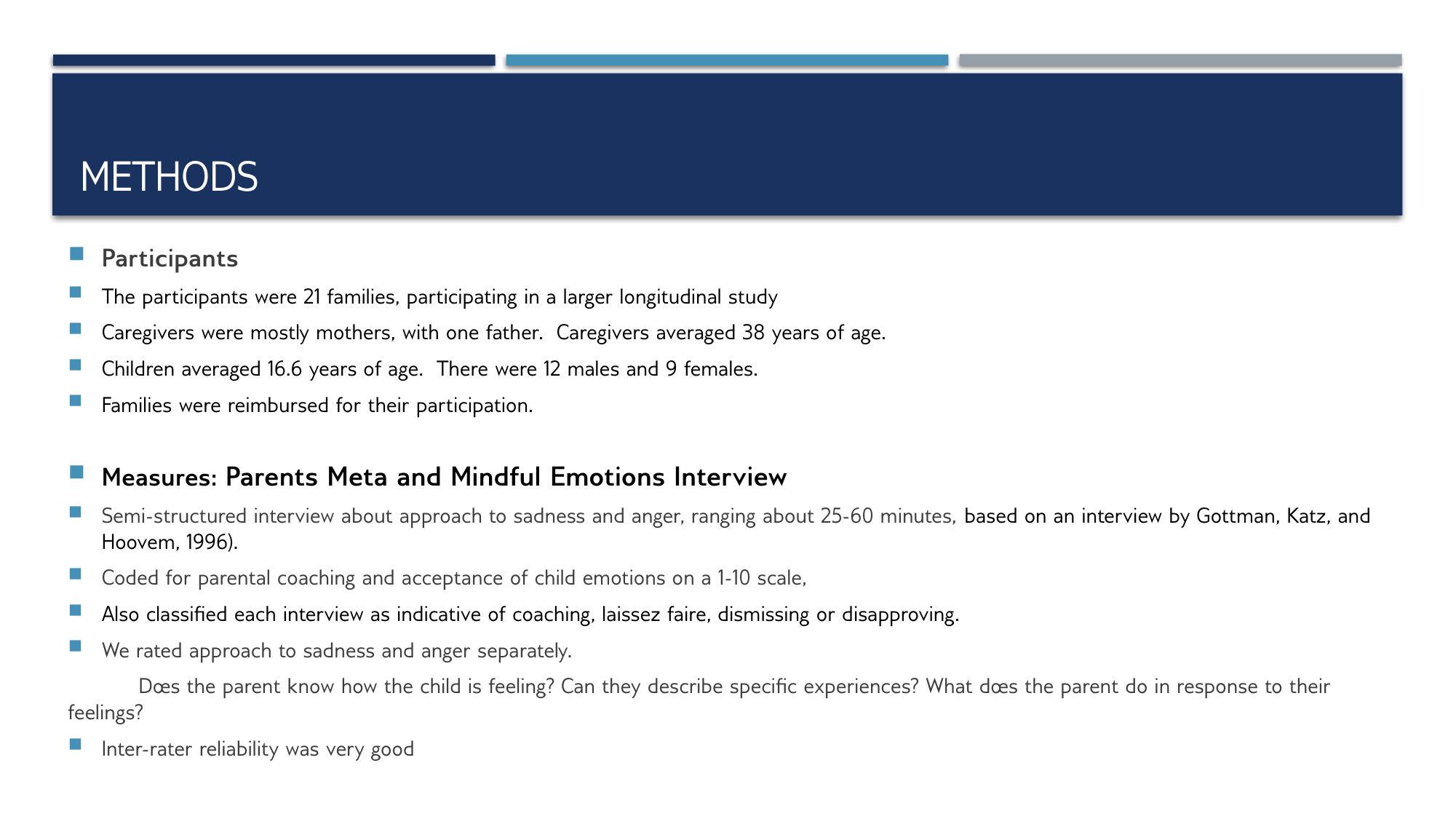

# methods
Participants
The participants were 21 families, participating in a larger longitudinal study
Caregivers were mostly mothers, with one father.  Caregivers averaged 38 years of age.
Children averaged 16.6 years of age.  There were 12 males and 9 females.
Families were reimbursed for their participation.

Measures: Parents Meta and Mindful Emotions Interview
Semi-structured interview about approach to sadness and anger, ranging about 25-60 minutes, based on an interview by Gottman, Katz, and Hoovem, 1996).
Coded for parental coaching and acceptance of child emotions on a 1-10 scale,
Also classified each interview as indicative of coaching, laissez faire, dismissing or disapproving.
We rated approach to sadness and anger separately.
	Does the parent know how the child is feeling? Can they describe specific experiences? What does the parent do in response to their feelings?
Inter-rater reliability was very good